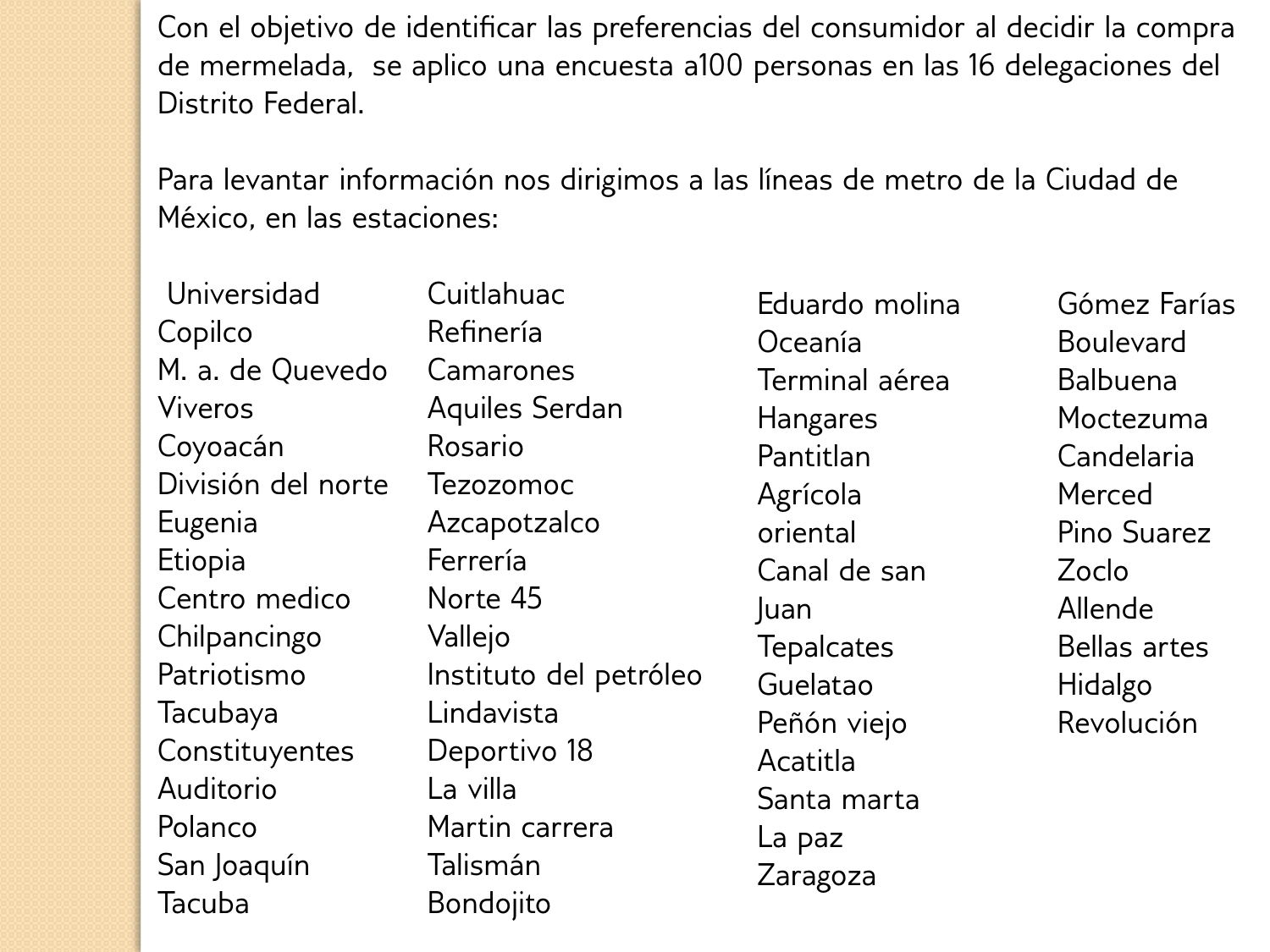

Con el objetivo de identificar las preferencias del consumidor al decidir la compra de mermelada,  se aplico una encuesta a100 personas en las 16 delegaciones del Distrito Federal.

Para levantar información nos dirigimos a las líneas de metro de la Ciudad de México, en las estaciones:

 Universidad
Copilco
M. a. de Quevedo
Viveros
Coyoacán
División del norte
Eugenia
Etiopia
Centro medico
Chilpancingo
Patriotismo
Tacubaya
Constituyentes
Auditorio
Polanco
San Joaquín
Tacuba

Cuitlahuac
Refinería
Camarones
Aquiles Serdan
Rosario
Tezozomoc
Azcapotzalco
Ferrería
Norte 45
Vallejo
Instituto del petróleo
Lindavista
Deportivo 18
La villa
Martin carrera
Talismán
Bondojito

Eduardo molina
Oceanía
Terminal aérea
Hangares
Pantitlan
Agrícola oriental
Canal de san Juan
Tepalcates
Guelatao
Peñón viejo
Acatitla
Santa marta
La paz
Zaragoza
Gómez Farías
Boulevard
Balbuena
Moctezuma
Candelaria
Merced
Pino Suarez
Zoclo
Allende
Bellas artes
Hidalgo
Revolución